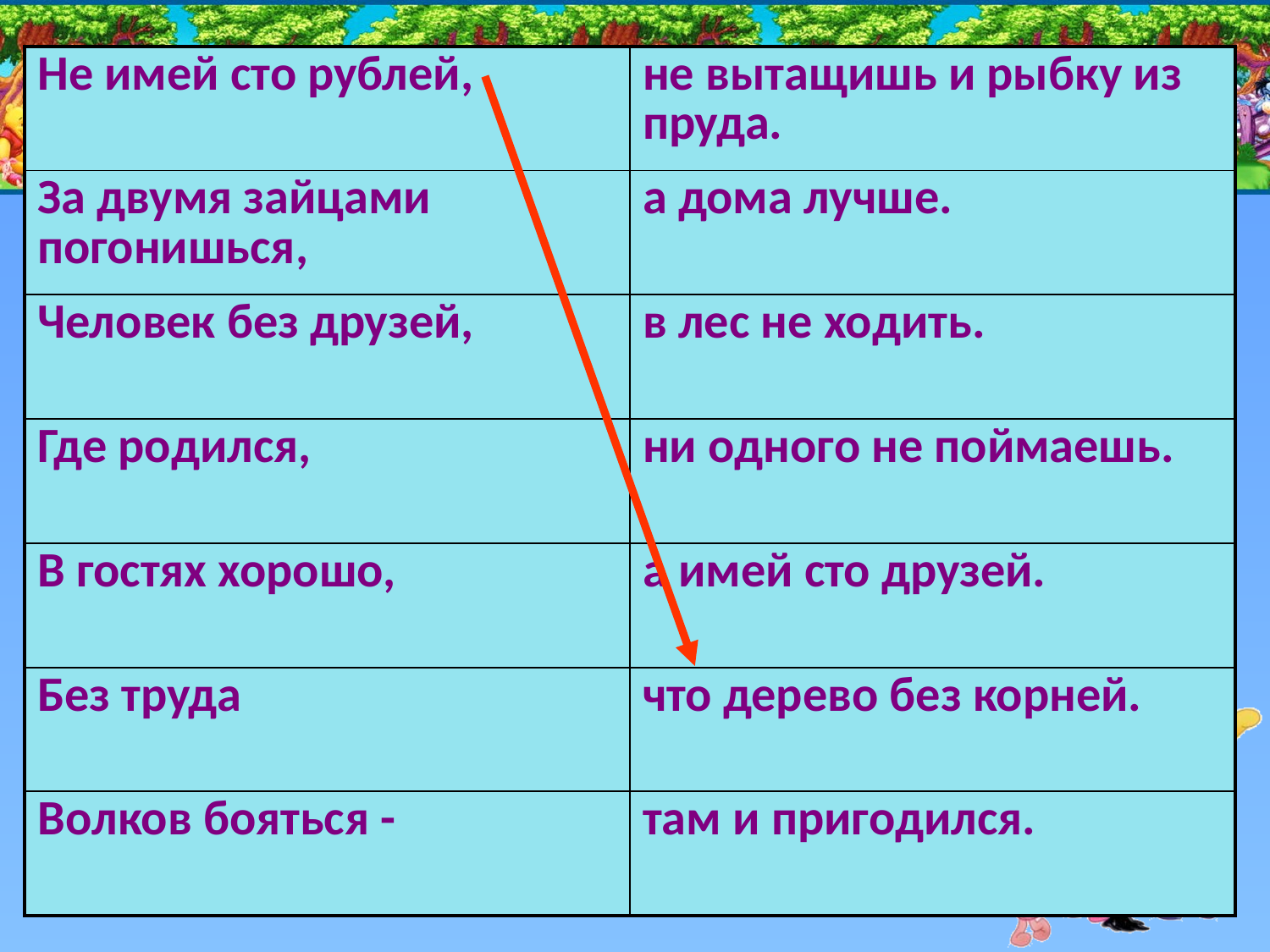

| Не имей сто рублей, | не вытащишь и рыбку из пруда. |
| --- | --- |
| За двумя зайцами погонишься, | а дома лучше. |
| Человек без друзей, | в лес не ходить. |
| Где родился, | ни одного не поймаешь. |
| В гостях хорошо, | а имей сто друзей. |
| Без труда | что дерево без корней. |
| Волков бояться - | там и пригодился. |